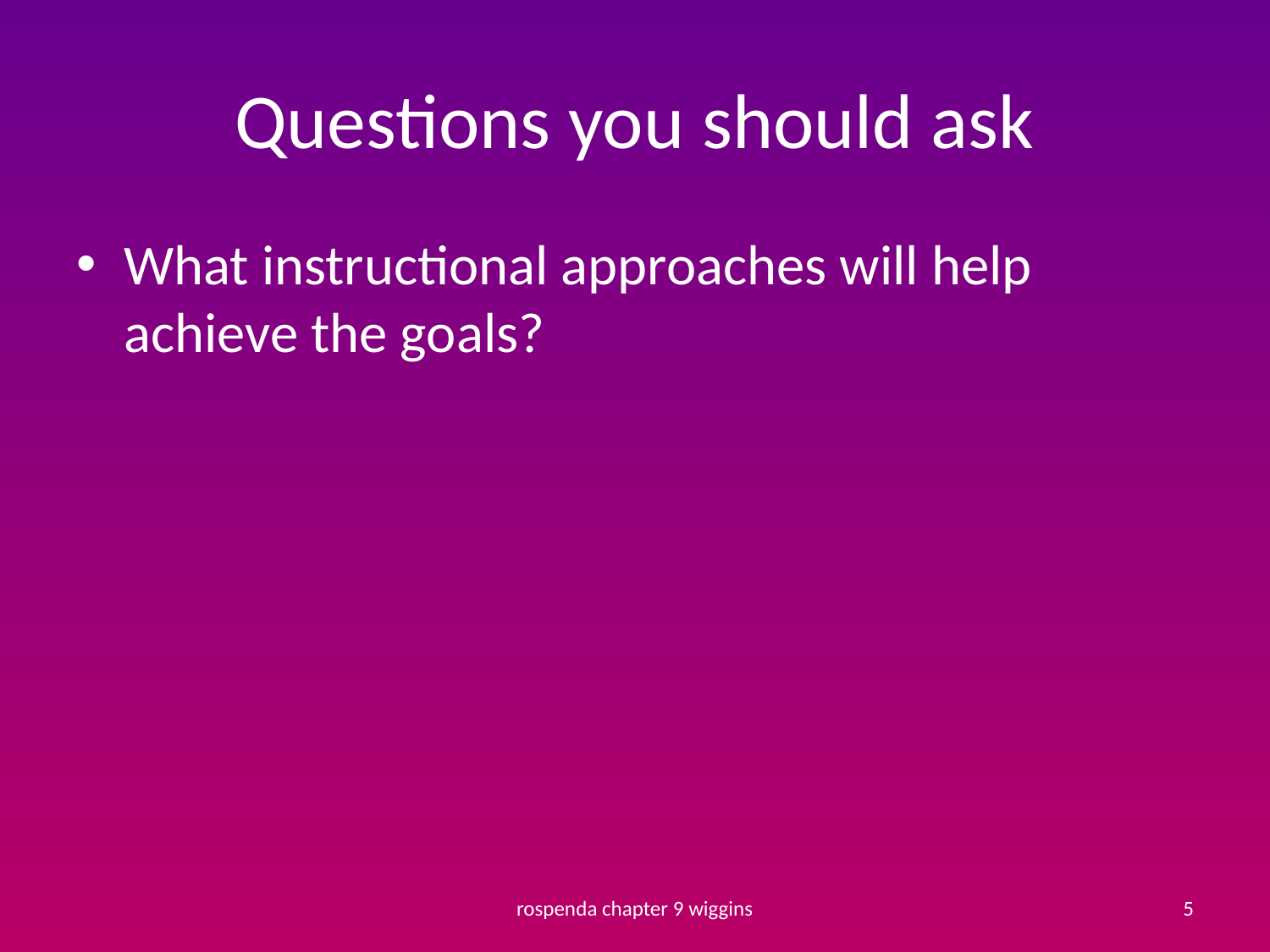

# Questions you should ask
What instructional approaches will help achieve the goals?
rospenda chapter 9 wiggins
5